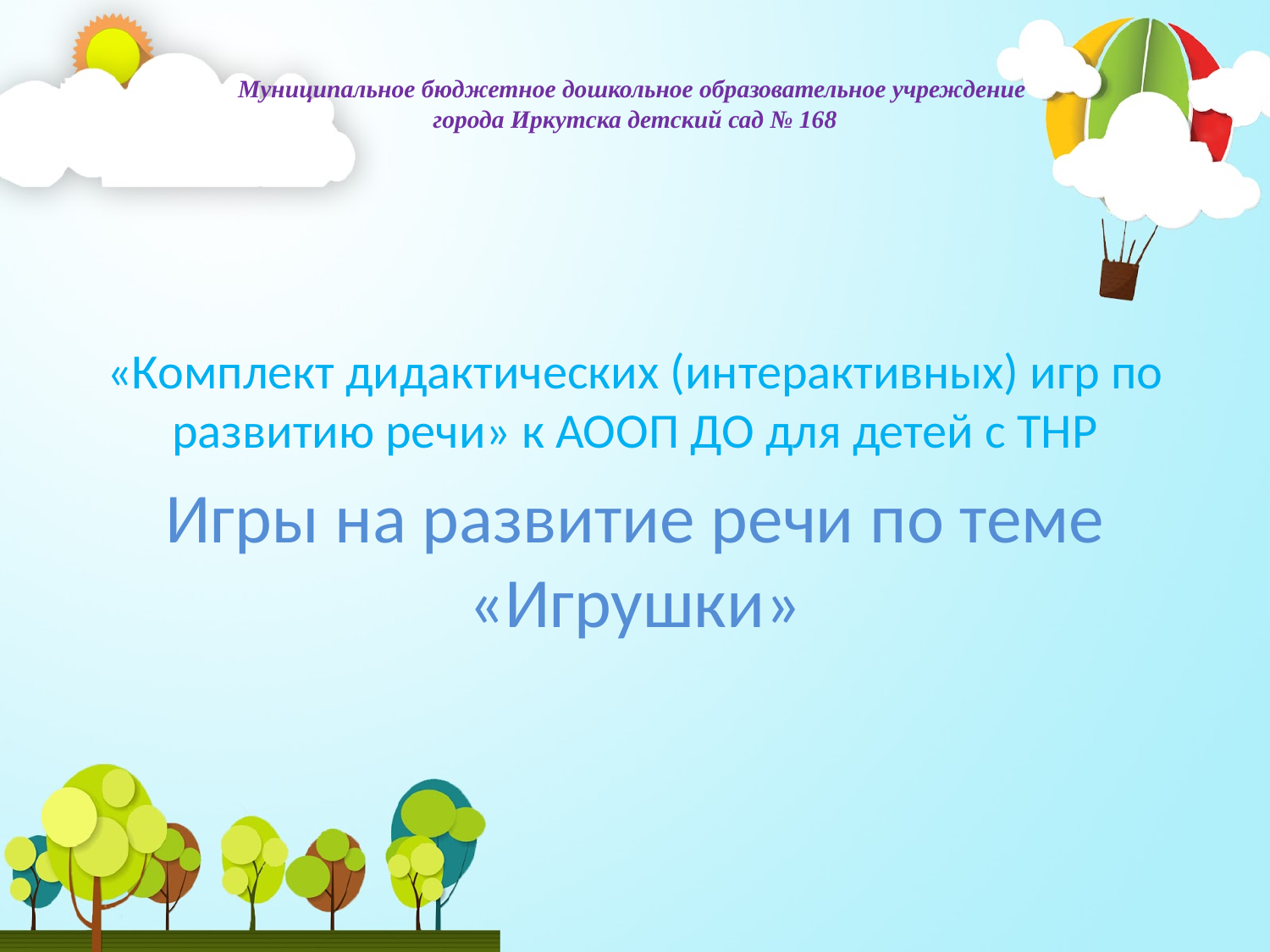

# Муниципальное бюджетное дошкольное образовательное учреждение города Иркутска детский сад № 168

«Комплект дидактических (интерактивных) игр по развитию речи» к АООП ДО для детей с ТНР
Игры на развитие речи по теме «Игрушки»